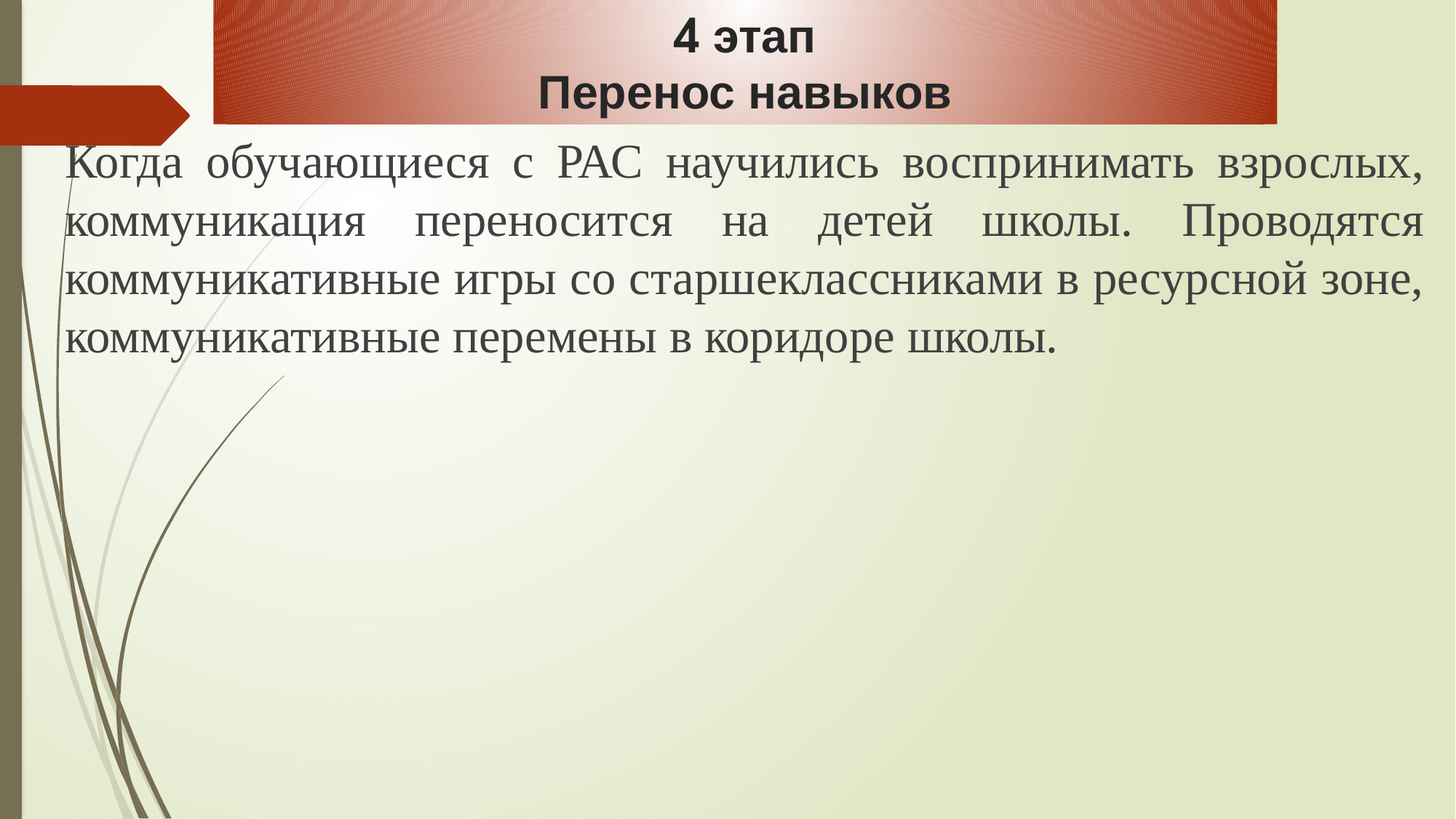

# 4 этап Перенос навыков
Когда обучающиеся с РАС научились воспринимать взрослых, коммуникация переносится на детей школы. Проводятся коммуникативные игры со старшеклассниками в ресурсной зоне, коммуникативные перемены в коридоре школы.